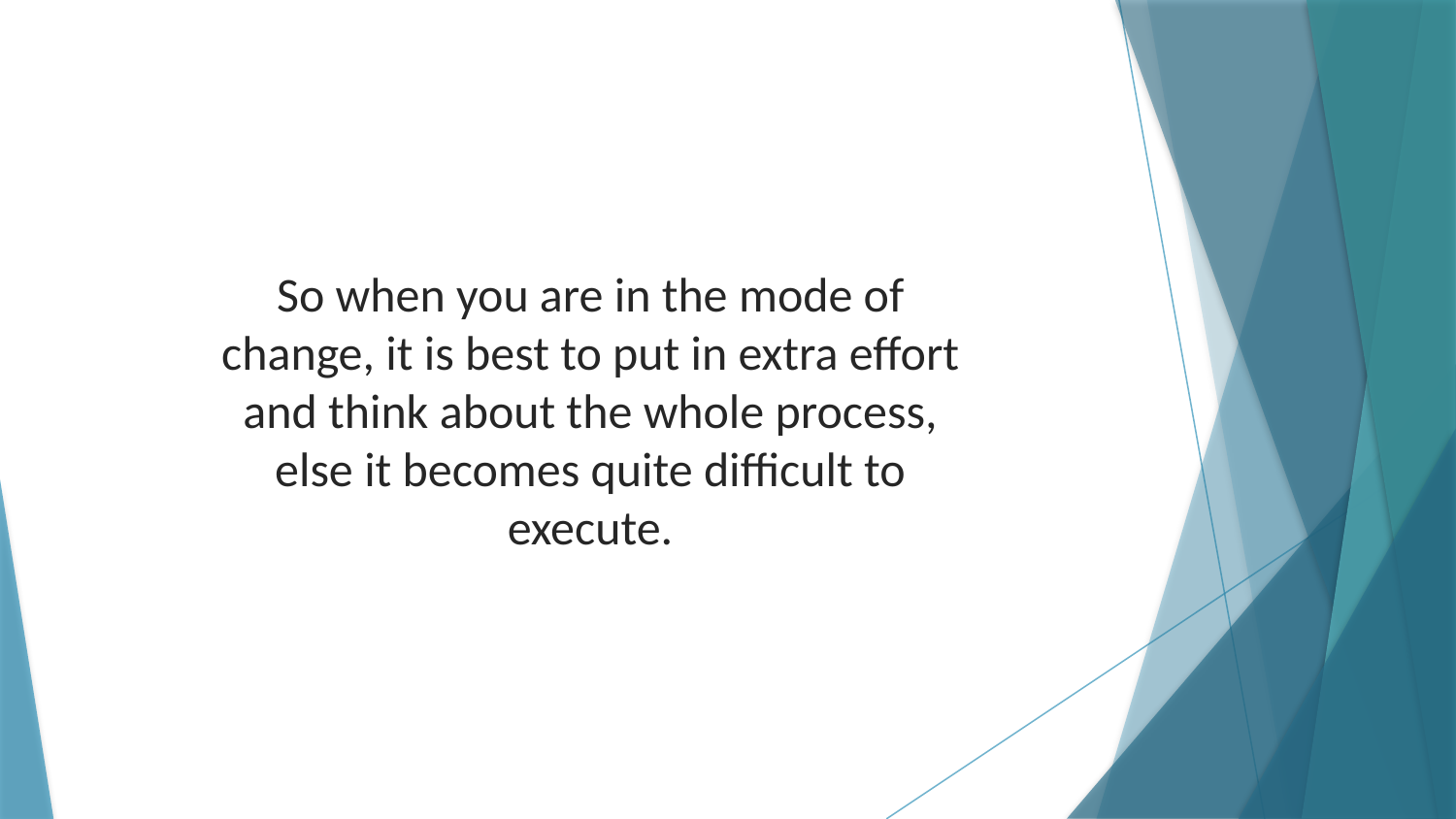

So when you are in the mode of change, it is best to put in extra effort and think about the whole process, else it becomes quite difficult to execute.